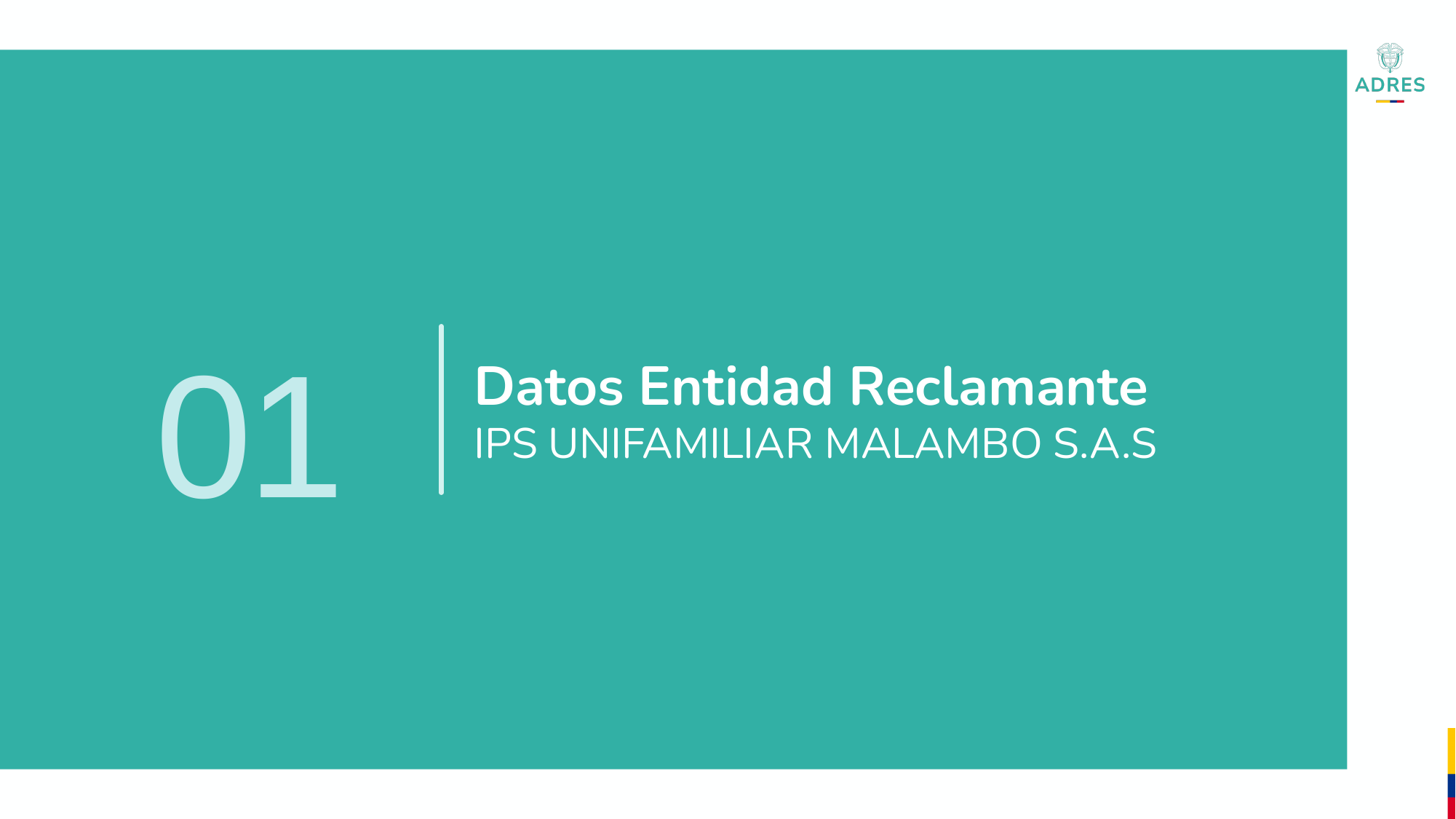

01
Datos Entidad Reclamante
IPS UNIFAMILIAR MALAMBO S.A.S